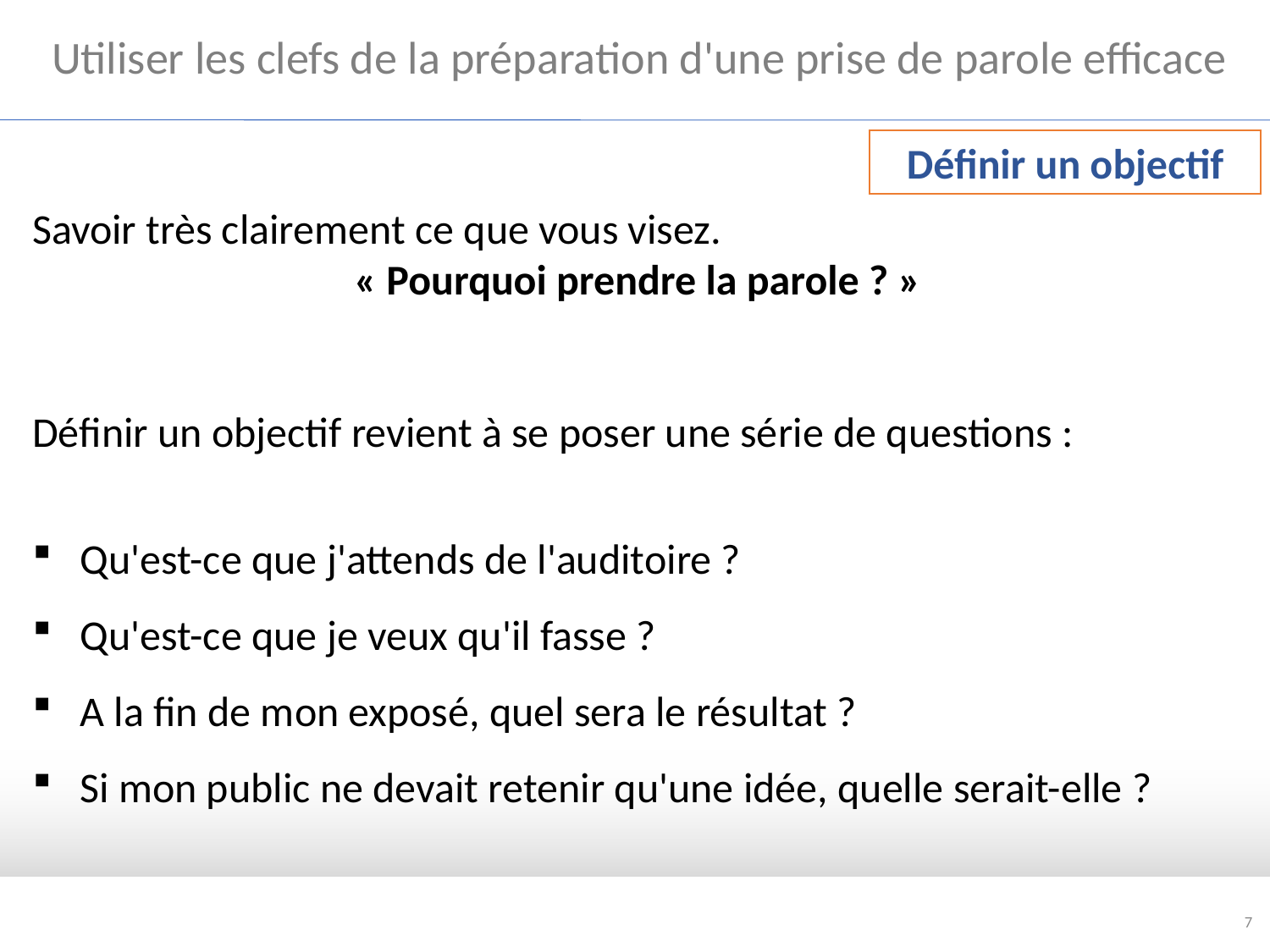

Utiliser les clefs de la préparation d'une prise de parole efficace
 Définir un objectif
Savoir très clairement ce que vous visez.
« Pourquoi prendre la parole ? »

Définir un objectif revient à se poser une série de questions :

Qu'est-ce que j'attends de l'auditoire ?
Qu'est-ce que je veux qu'il fasse ?
A la fin de mon exposé, quel sera le résultat ?
Si mon public ne devait retenir qu'une idée, quelle serait-elle ?

7